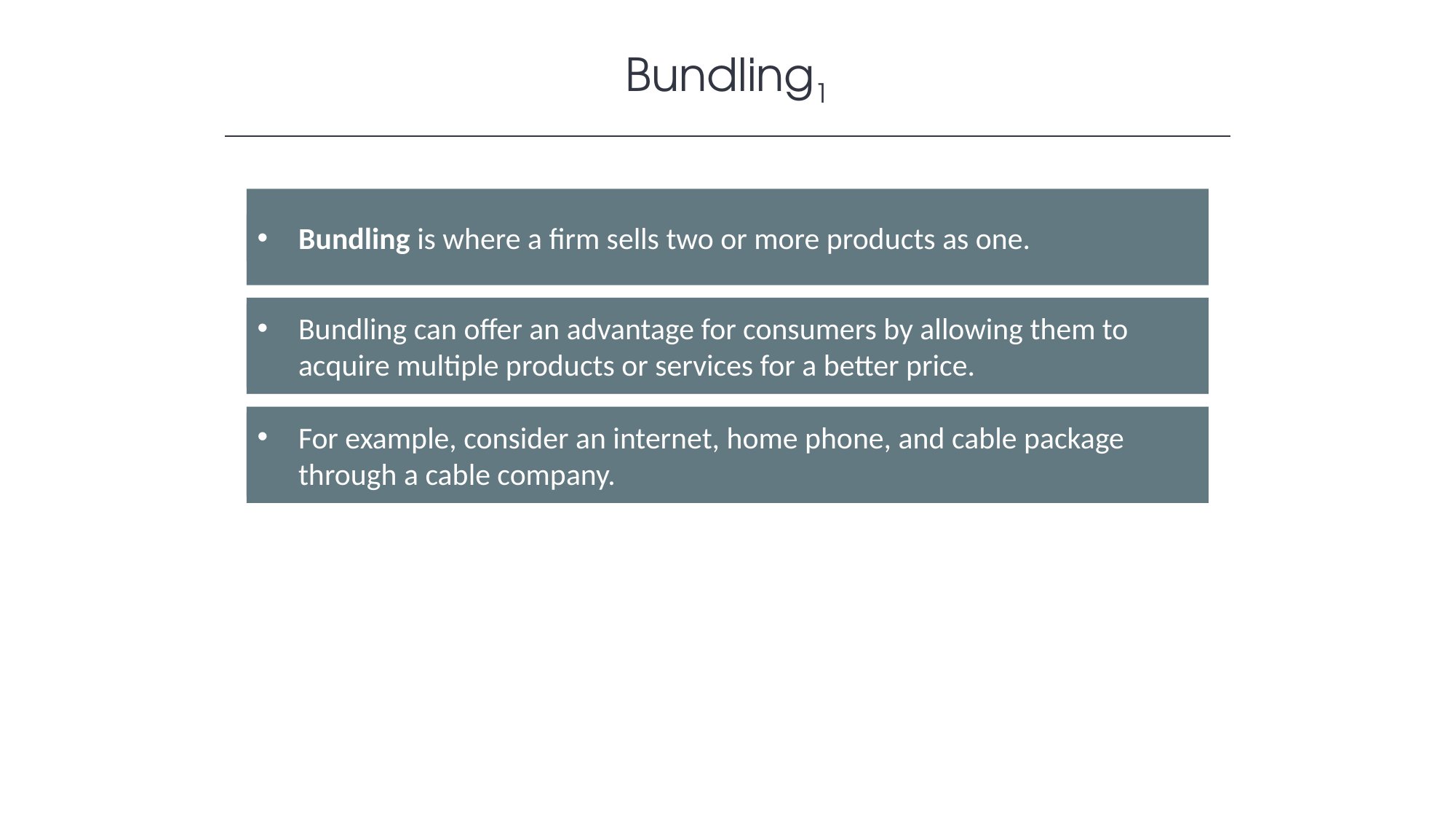

Bundling1

Bundling is where a firm sells two or more products as one.

Bundling can offer an advantage for consumers by allowing them to acquire multiple products or services for a better price.

For example, consider an internet, home phone, and cable package through a cable company.